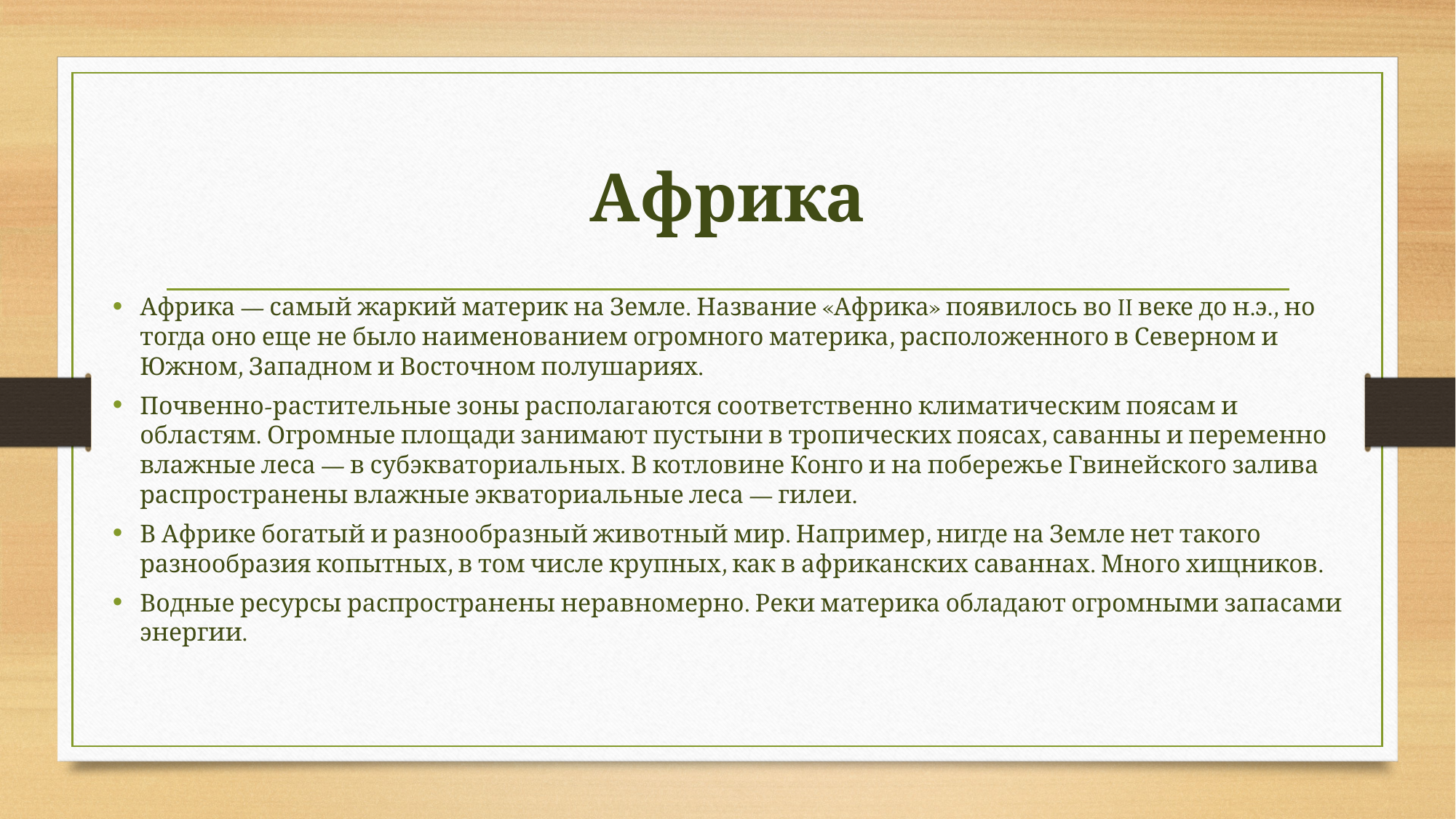

# Африка
Африка — самый жаркий материк на Земле. Название «Африка» появилось во II веке до н.э., но тогда оно еще не было наименованием огромного материка, расположенного в Северном и Южном, Западном и Восточном полушариях.
Почвенно-растительные зоны располагаются соответственно климатическим поясам и областям. Огромные площади занимают пустыни в тропических поясах, саванны и переменно влажные леса — в субэкваториальных. В котловине Конго и на побережье Гвинейского залива распространены влажные экваториальные леса — гилеи.
В Африке богатый и разнообразный животный мир. Например, нигде на Земле нет такого разнообразия копытных, в том числе крупных, как в африканских саваннах. Много хищников.
Водные ресурсы распространены неравномерно. Реки материка обладают огромными запасами энергии.